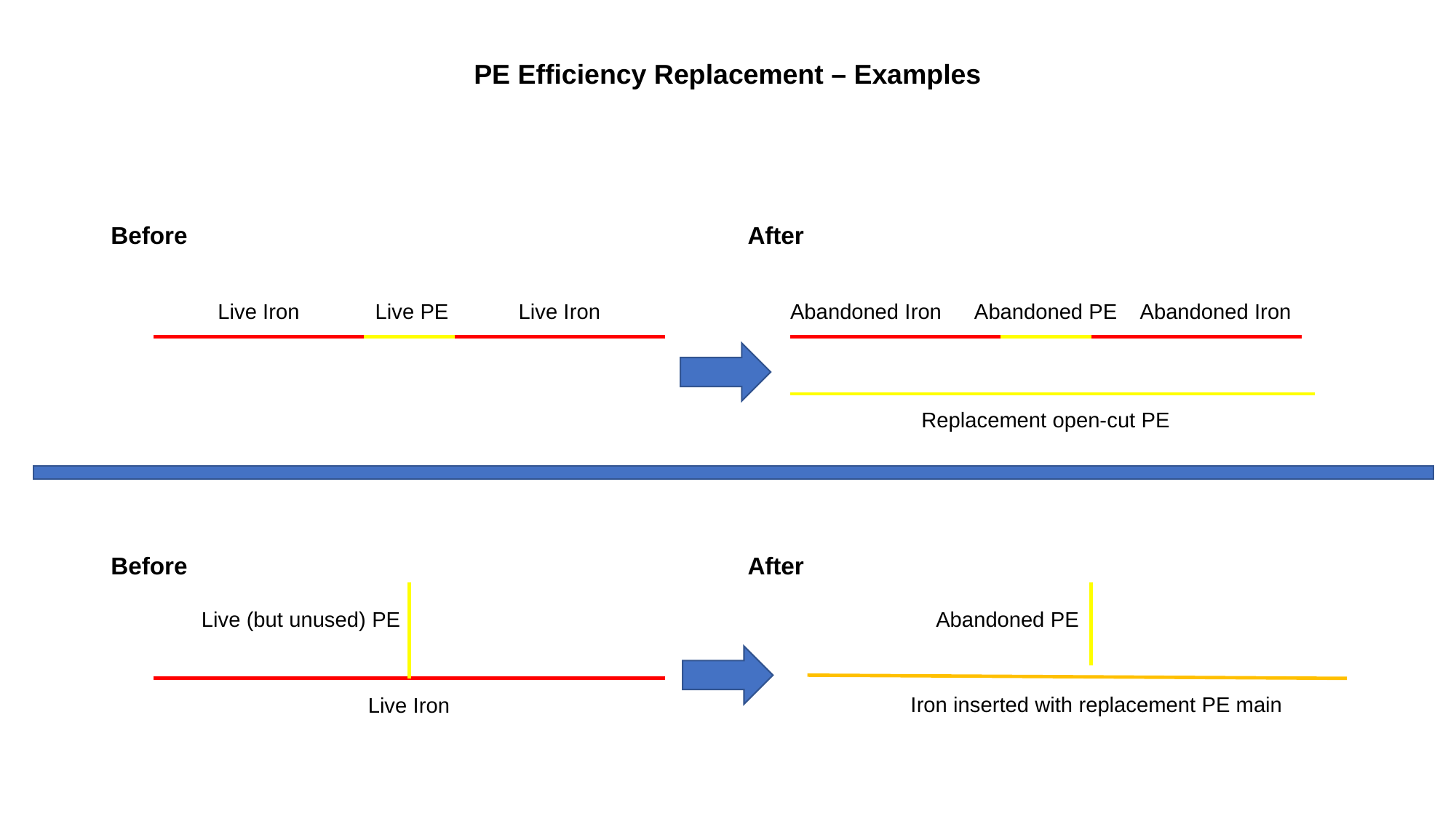

# PE Efficiency Replacement – Examples
Before

Before
After

After
Abandoned Iron
Abandoned PE
Live Iron
Live PE
Live Iron
Abandoned Iron

Replacement open-cut PE

Live (but unused) PE
Live Iron
Abandoned PE

Iron inserted with replacement PE main